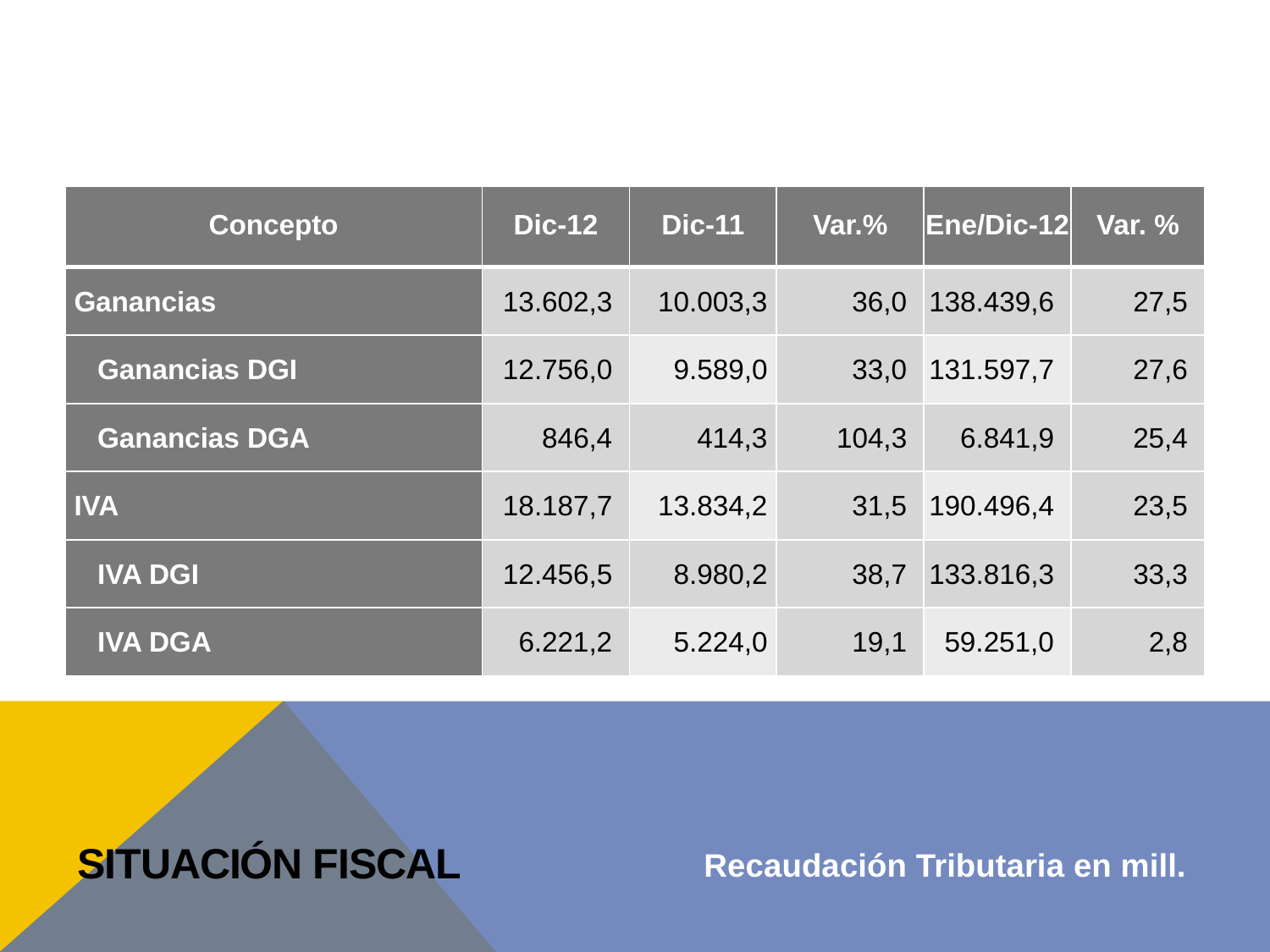

| Concepto | Dic-12 | Dic-11 | Var.% | Ene/Dic-12 | Var. % |
| --- | --- | --- | --- | --- | --- |
| Ganancias | 13.602,3 | 10.003,3 | 36,0 | 138.439,6 | 27,5 |
| Ganancias DGI | 12.756,0 | 9.589,0 | 33,0 | 131.597,7 | 27,6 |
| Ganancias DGA | 846,4 | 414,3 | 104,3 | 6.841,9 | 25,4 |
| IVA | 18.187,7 | 13.834,2 | 31,5 | 190.496,4 | 23,5 |
| IVA DGI | 12.456,5 | 8.980,2 | 38,7 | 133.816,3 | 33,3 |
| IVA DGA | 6.221,2 | 5.224,0 | 19,1 | 59.251,0 | 2,8 |
# Situación Fiscal
Recaudación Tributaria en mill.